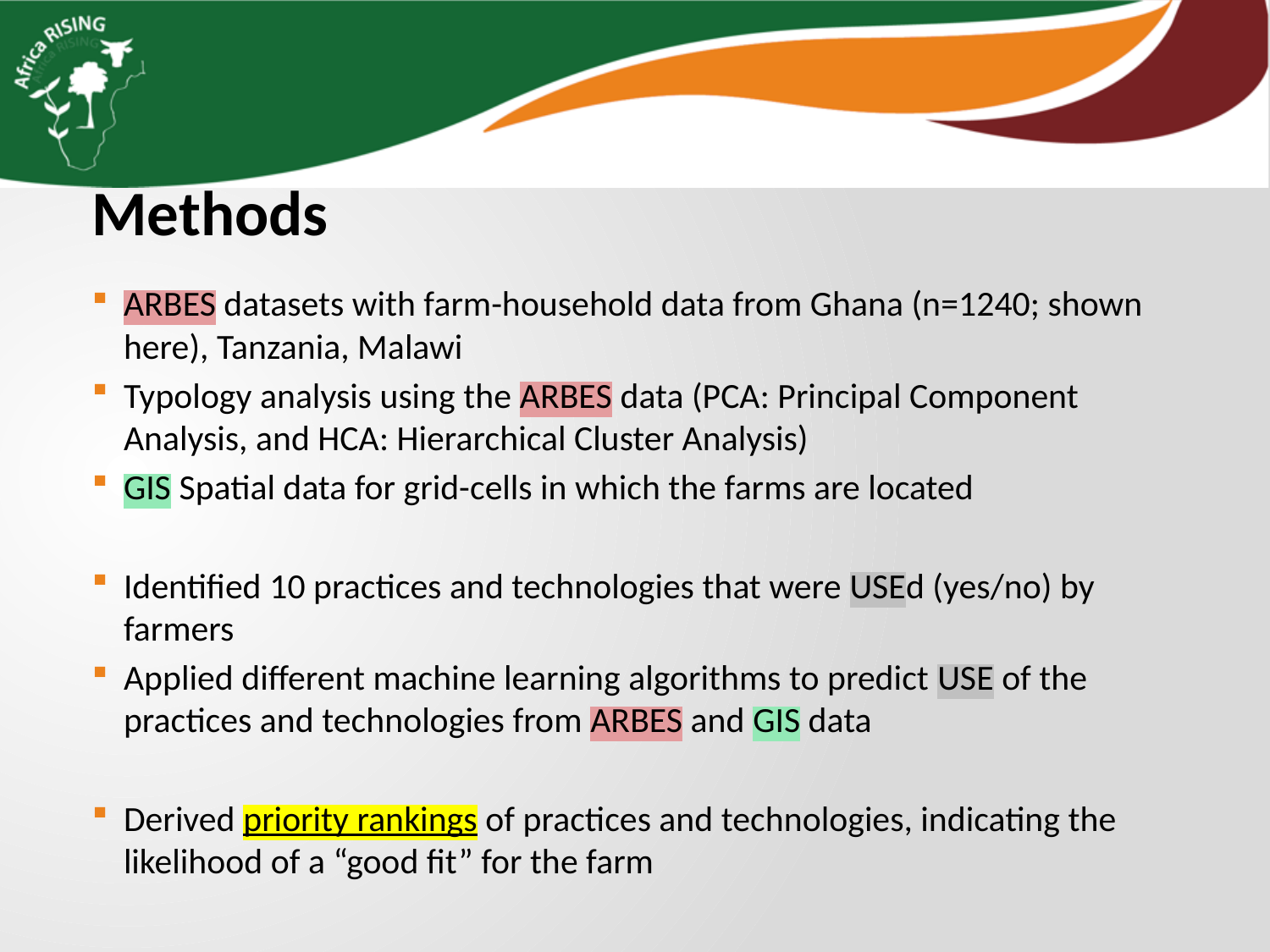

Methods
ARBES datasets with farm-household data from Ghana (n=1240; shown here), Tanzania, Malawi
Typology analysis using the ARBES data (PCA: Principal Component Analysis, and HCA: Hierarchical Cluster Analysis)
GIS Spatial data for grid-cells in which the farms are located

Identified 10 practices and technologies that were USEd (yes/no) by farmers
Applied different machine learning algorithms to predict USE of the practices and technologies from ARBES and GIS data

Derived priority rankings of practices and technologies, indicating the likelihood of a “good fit” for the farm